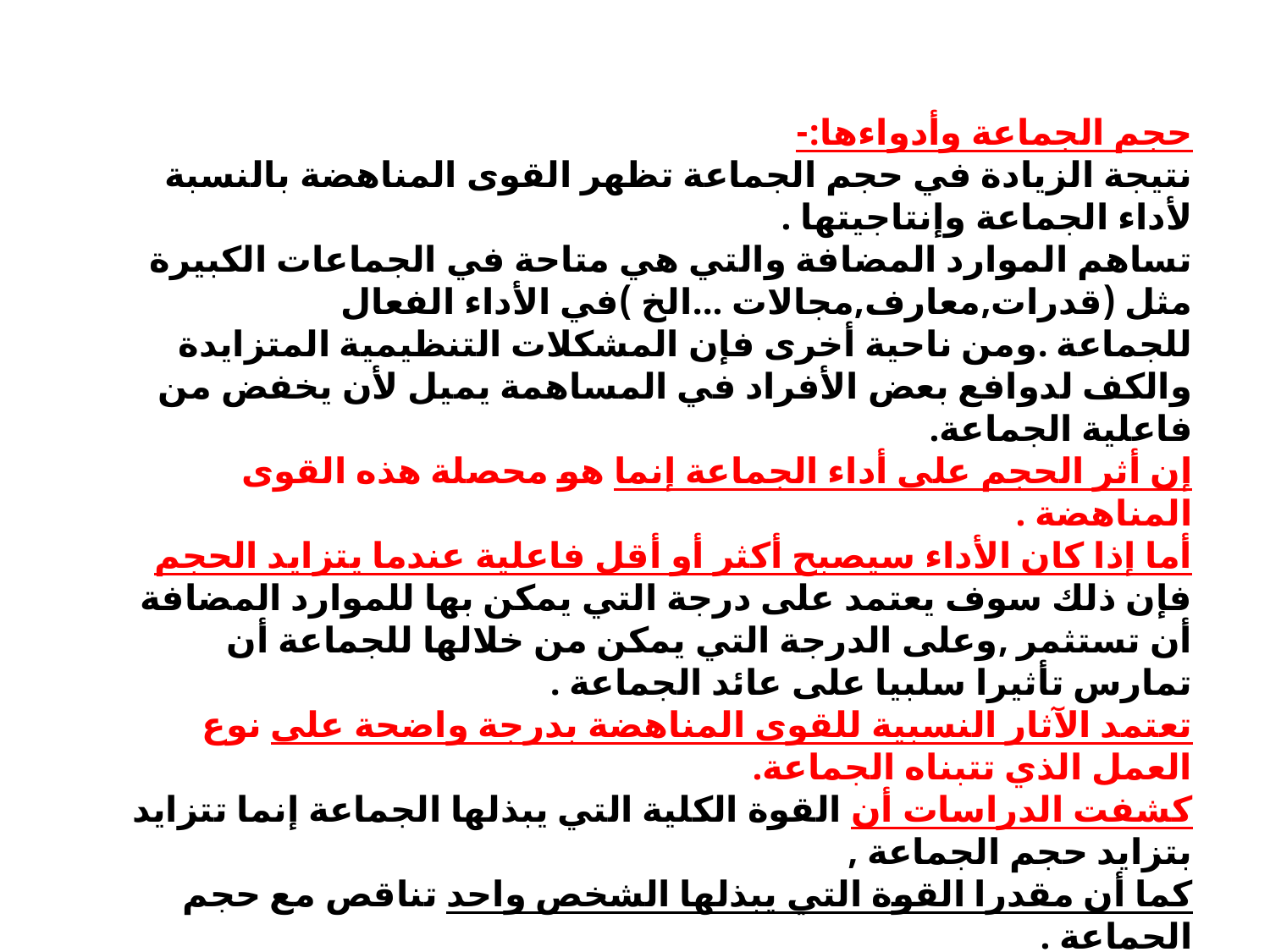

حجم الجماعة وأدواءها:-
نتيجة الزيادة في حجم الجماعة تظهر القوى المناهضة بالنسبة لأداء الجماعة وإنتاجيتها .
تساهم الموارد المضافة والتي هي متاحة في الجماعات الكبيرة مثل (قدرات,معارف,مجالات ...الخ )في الأداء الفعال للجماعة .ومن ناحية أخرى فإن المشكلات التنظيمية المتزايدة والكف لدوافع بعض الأفراد في المساهمة يميل لأن يخفض من فاعلية الجماعة.
إن أثر الحجم على أداء الجماعة إنما هو محصلة هذه القوى المناهضة .
أما إذا كان الأداء سيصبح أكثر أو أقل فاعلية عندما يتزايد الحجم فإن ذلك سوف يعتمد على درجة التي يمكن بها للموارد المضافة أن تستثمر ,وعلى الدرجة التي يمكن من خلالها للجماعة أن تمارس تأثيرا سلبيا على عائد الجماعة .
تعتمد الآثار النسبية للقوى المناهضة بدرجة واضحة على نوع العمل الذي تتبناه الجماعة.
كشفت الدراسات أن القوة الكلية التي يبذلها الجماعة إنما تتزايد بتزايد حجم الجماعة ,
كما أن مقدرا القوة التي يبذلها الشخص واحد تناقص مع حجم الجماعة .
عندما يكون العمل منفصلا فإن الطاقة الكامنة لأداء الجماعة تتحدد بواسطة أكثر أعضاء الجماعة كفاءة ومن ثم فإن أثر حجم الجماعة على الأداء إنما هو دالة لنسبة الأفراد الذين يمكن أن يكون لديهم القدرة على العمل